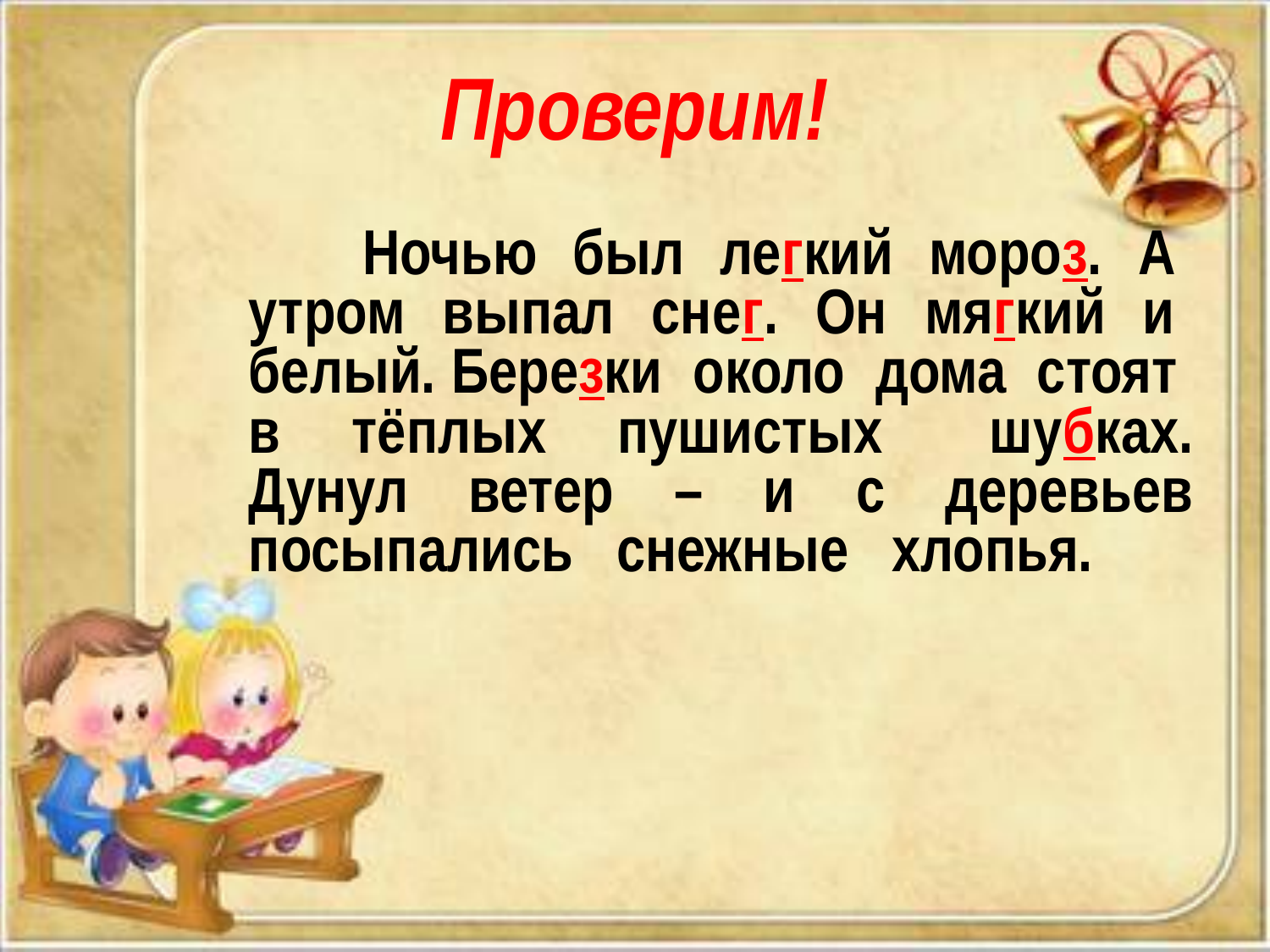

# Проверим!
         Ночью  был  легкий  мороз.  А  утром  выпал  снег.  Он  мягкий  и  белый. Березки  около  дома  стоят  в  тёплых  пушистых   шубках. Дунул ветер – и с деревьев посыпались   снежные   хлопья.